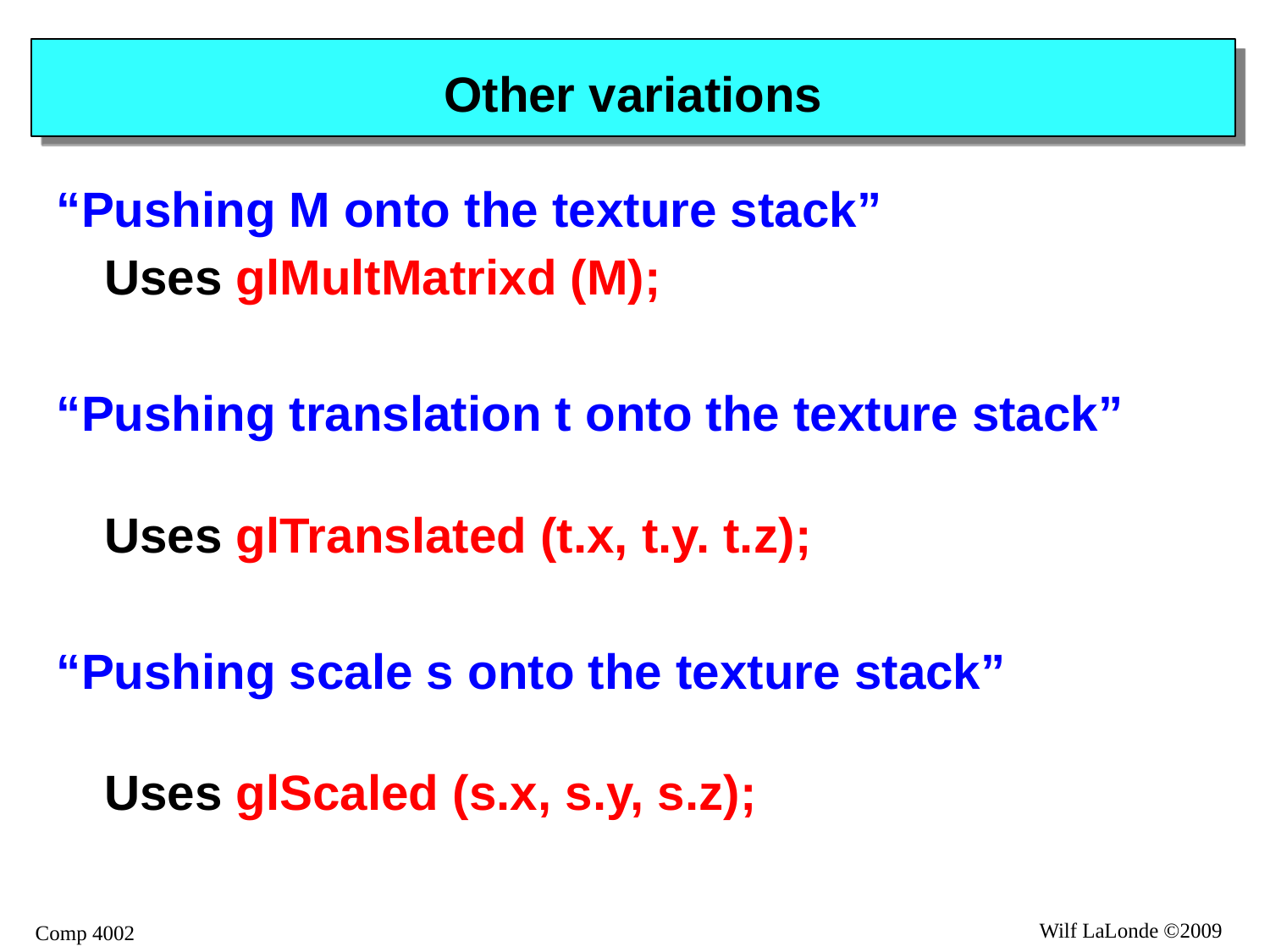

# Other variations
“Pushing M onto the texture stack”
	Uses glMultMatrixd (M);

“Pushing translation t onto the texture stack”
	Uses glTranslated (t.x, t.y. t.z);

“Pushing scale s onto the texture stack”
	Uses glScaled (s.x, s.y, s.z);